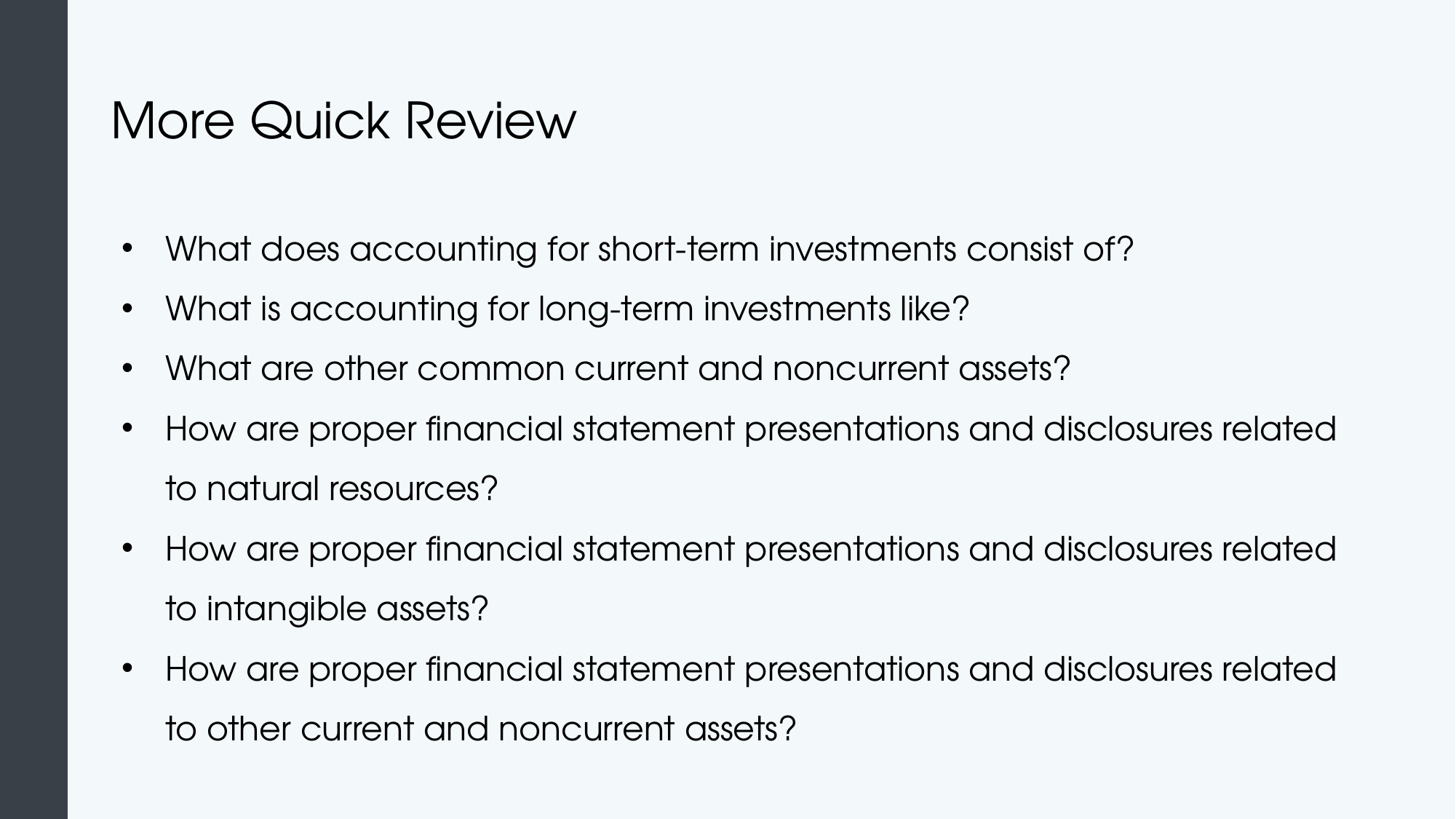

# More Quick Review
What does accounting for short-term investments consist of?
What is accounting for long-term investments like?
What are other common current and noncurrent assets?
How are proper financial statement presentations and disclosures related to natural resources?
How are proper financial statement presentations and disclosures related to intangible assets?
How are proper financial statement presentations and disclosures related to other current and noncurrent assets?